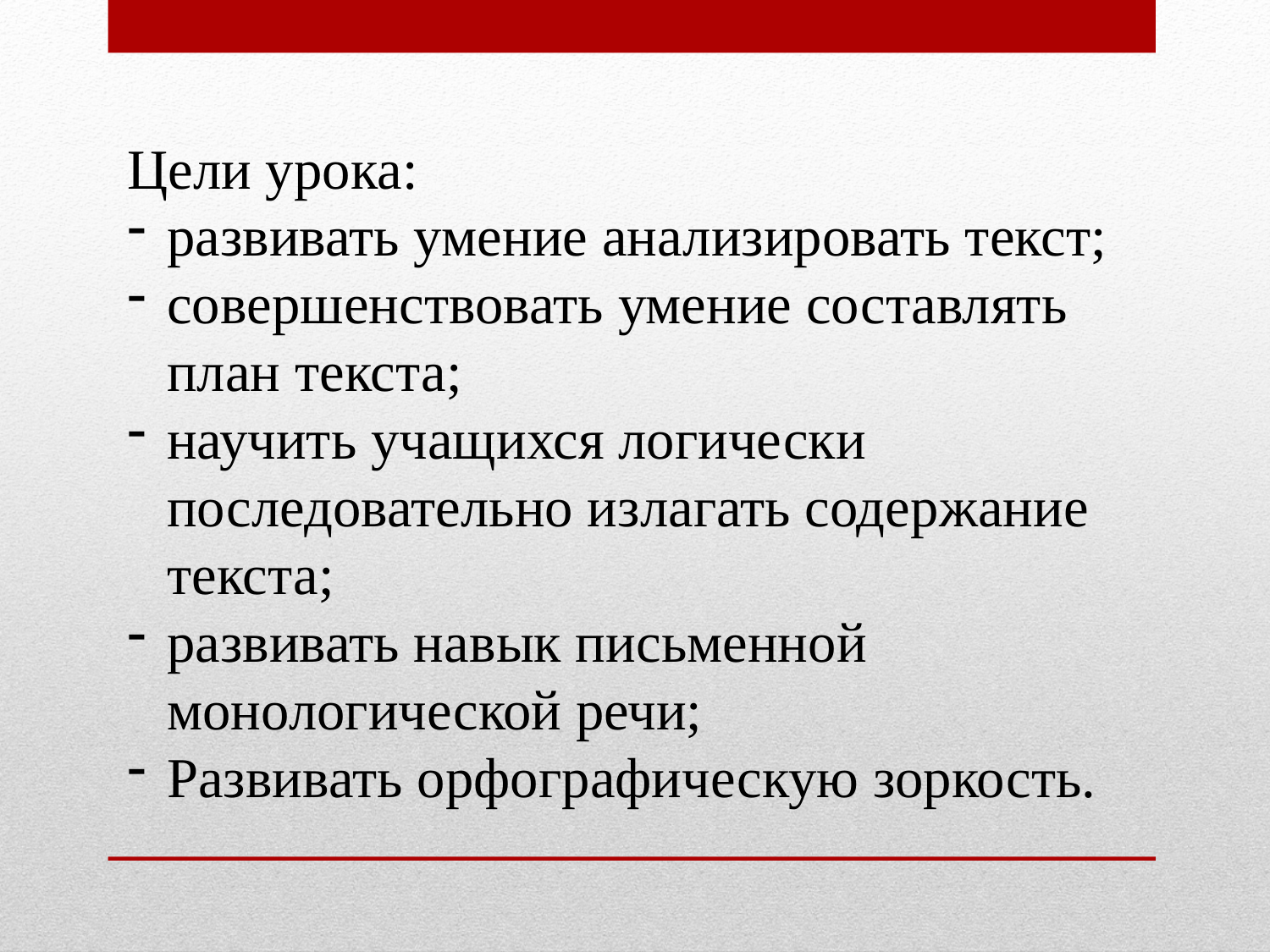

Цели урока:
развивать умение анализировать текст;
совершенствовать умение составлять план текста;
научить учащихся логически последовательно излагать содержание текста;
развивать навык письменной монологической речи;
Развивать орфографическую зоркость.